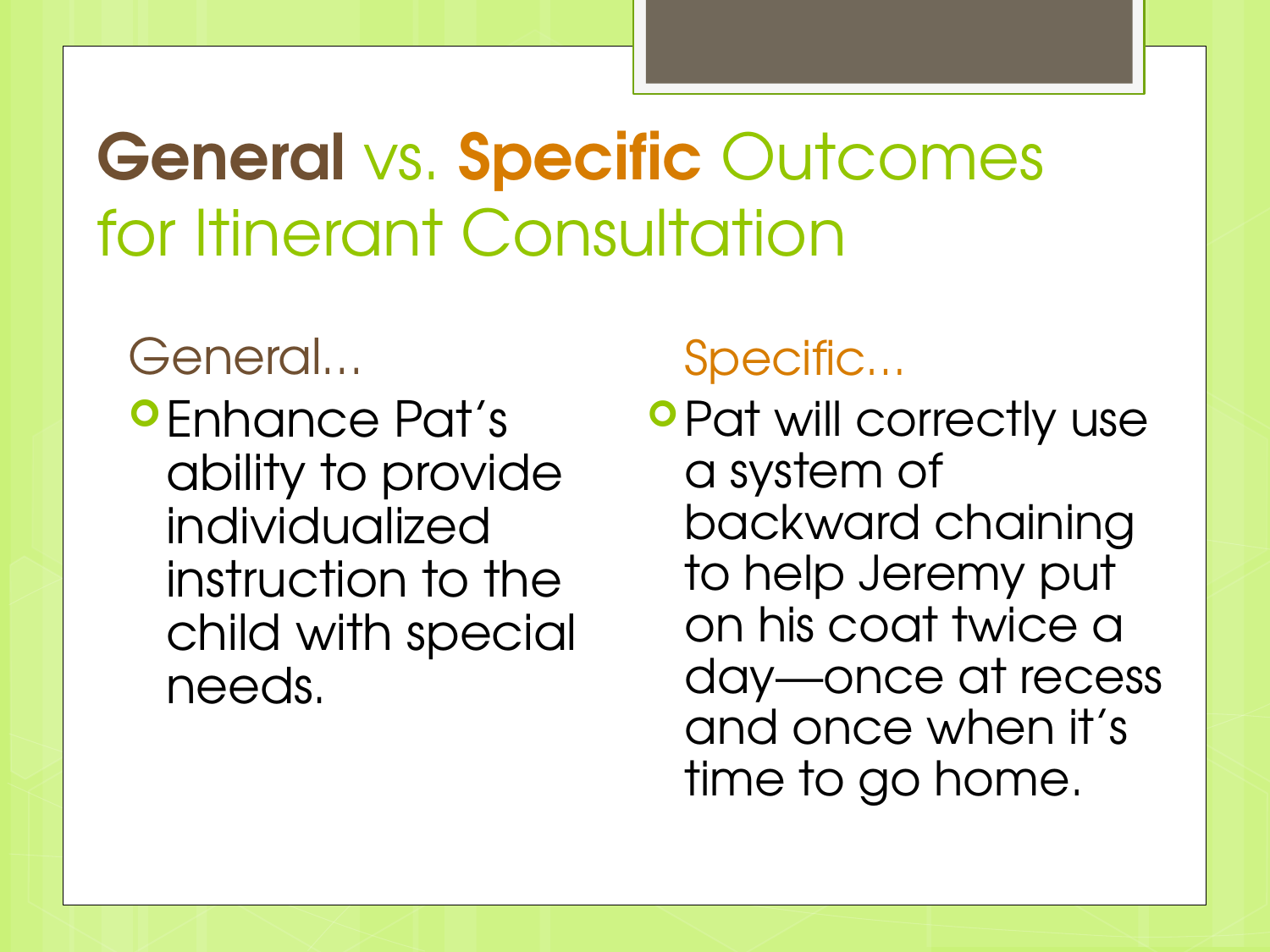

General vs. Specific Outcomes
for Itinerant Consultation

                                 Specific…
Pat will correctly use a system of backward chaining to help Jeremy put on his coat twice a day—once at recess and once when it’s time to go home.

General…
Enhance Pat’s ability to provide individualized instruction to the child with special needs.